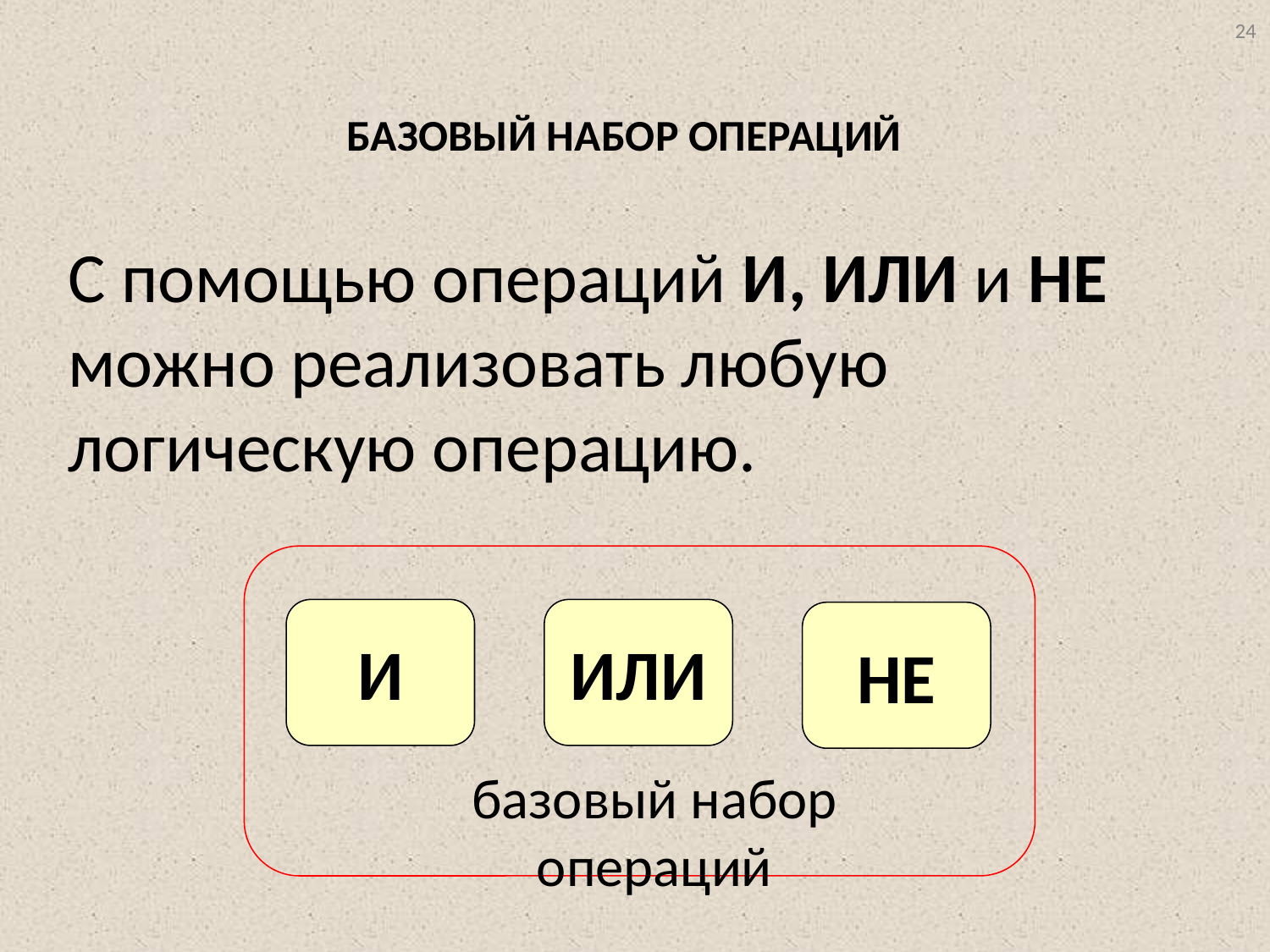

24
# БАЗОВЫЙ НАБОР ОПЕРАЦИЙ
С помощью операций И, ИЛИ и НЕ можно реализовать любую логическую операцию.

И
ИЛИ
НЕ
базовый набор операций